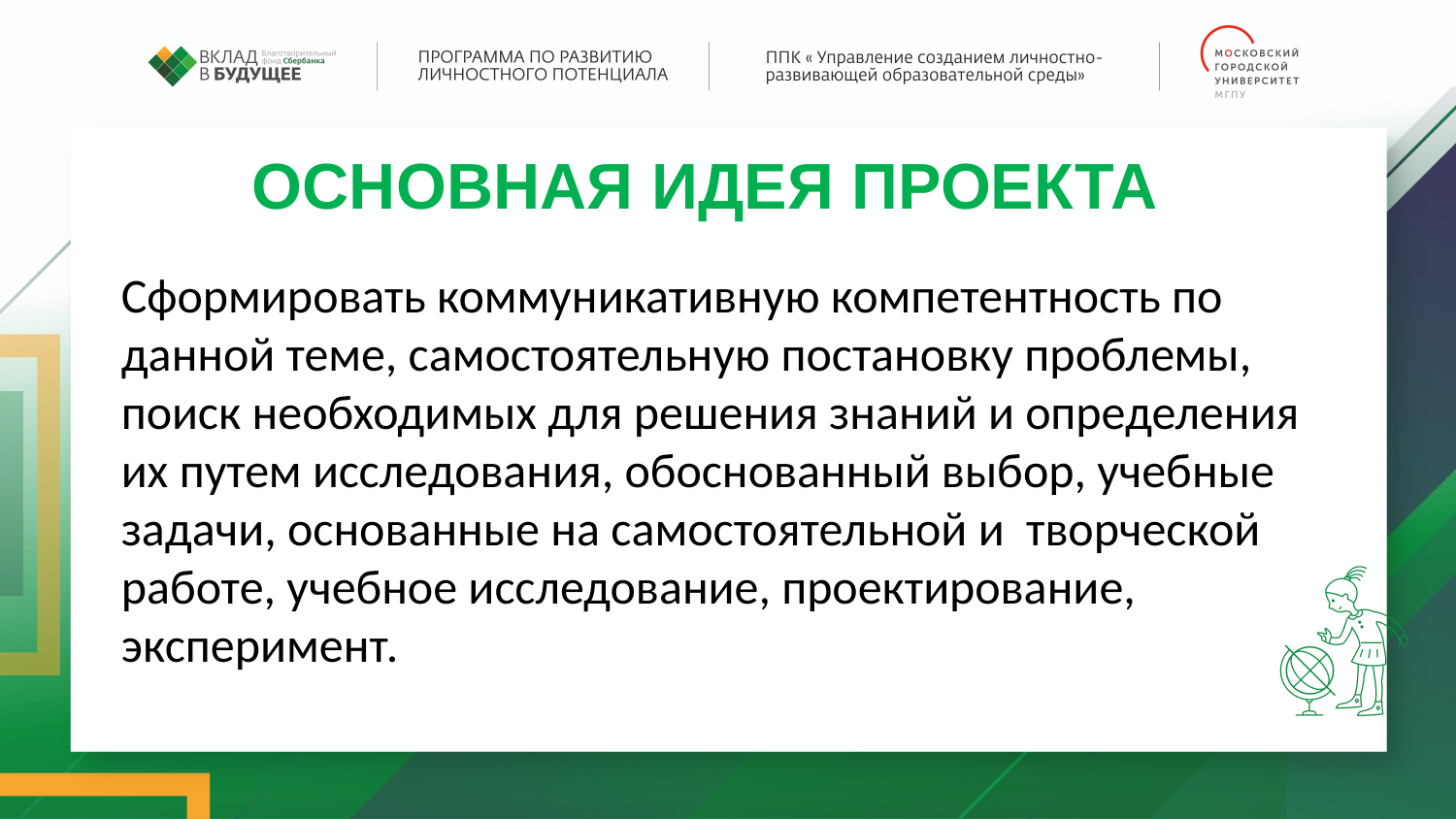

ОСНОВНАЯ ИДЕЯ ПРОЕКТА
Сформировать коммуникативную компетентность по данной теме, самостоятельную постановку проблемы, поиск необходимых для решения знаний и определения их путем исследования, обоснованный выбор, учебные задачи, основанные на самостоятельной и  творческой работе, учебное исследование, проектирование, эксперимент.